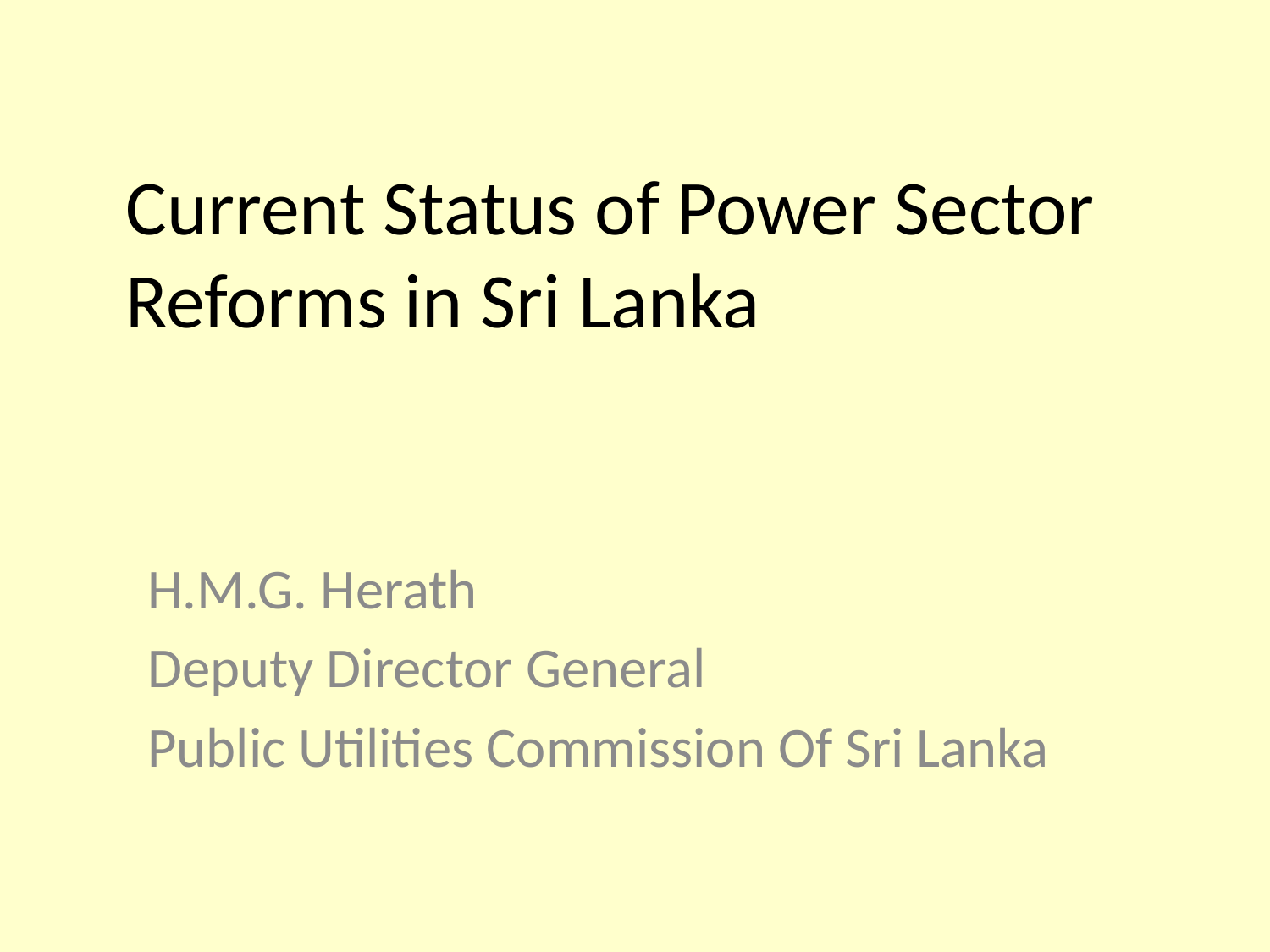

# Current Status of Power Sector Reforms in Sri Lanka
H.M.G. Herath
Deputy Director General
Public Utilities Commission Of Sri Lanka